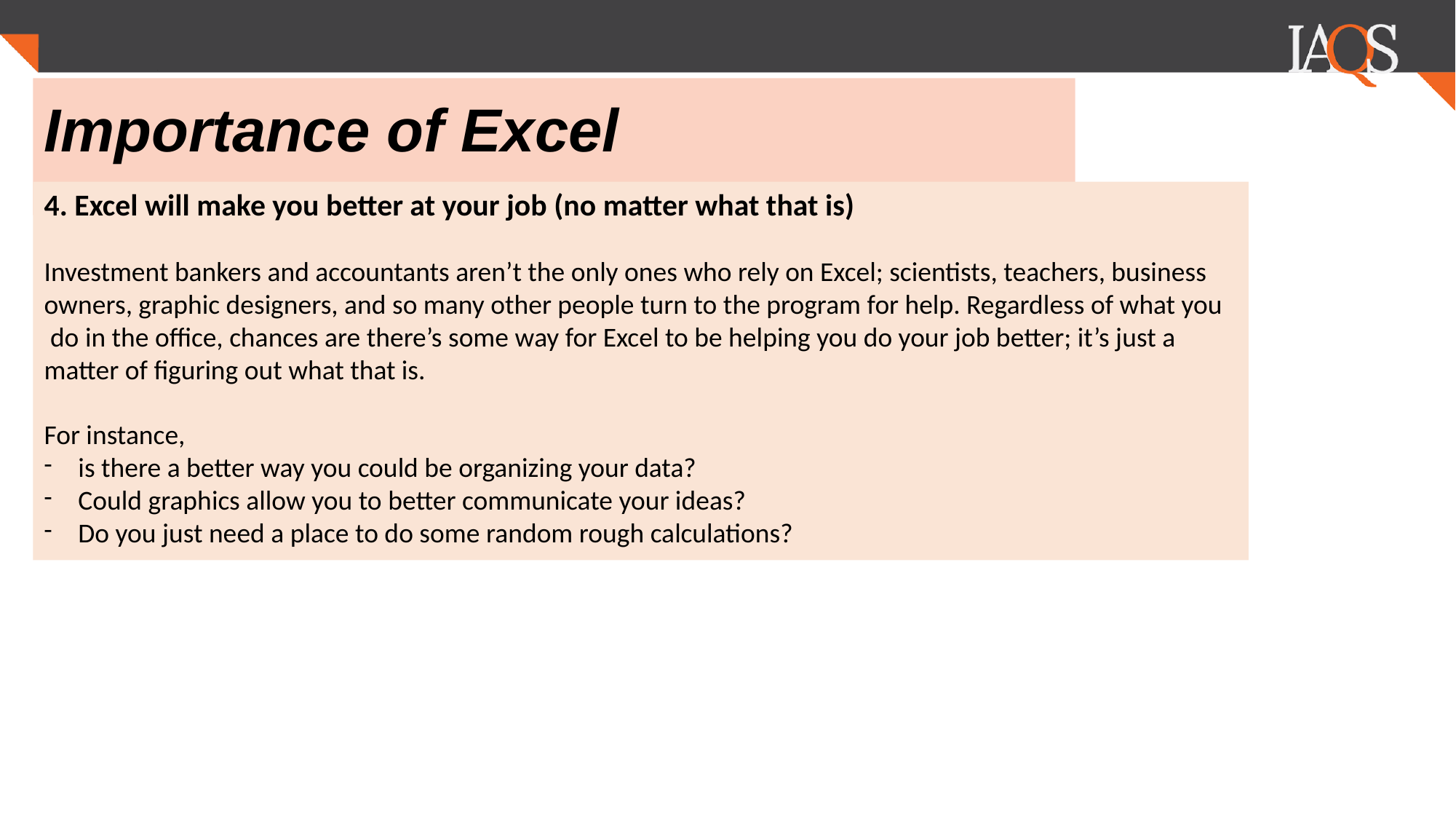

.
# Importance of Excel

4. Excel will make you better at your job (no matter what that is)

Investment bankers and accountants aren’t the only ones who rely on Excel; scientists, teachers, business  owners, graphic designers, and so many other people turn to the program for help. Regardless of what you  do in the office, chances are there’s some way for Excel to be helping you do your job better; it’s just a  matter of figuring out what that is.

For instance,
is there a better way you could be organizing your data?
Could graphics allow you to better communicate your ideas?
Do you just need a place to do some random rough calculations?